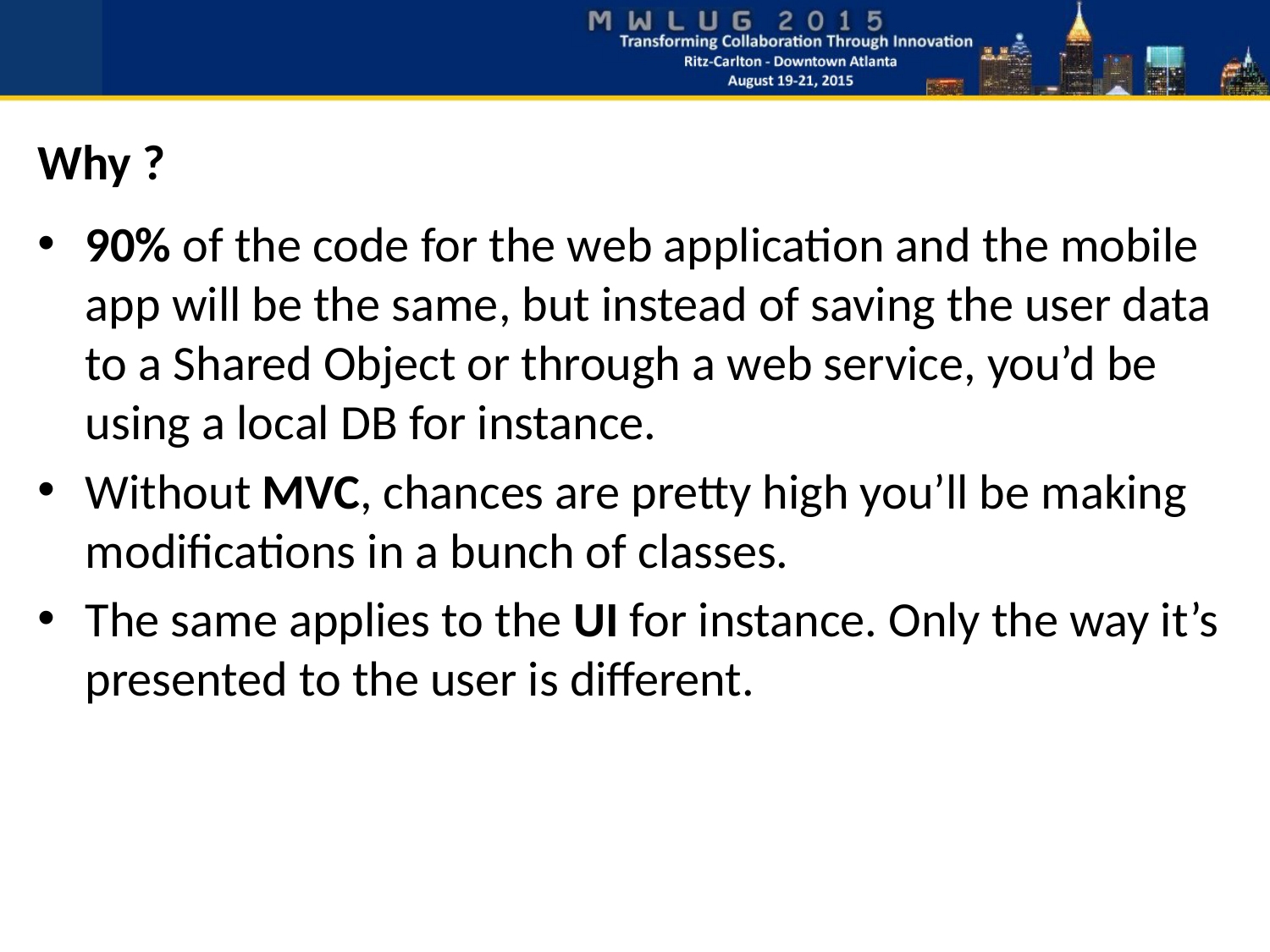

# Why ?
90% of the code for the web application and the mobile app will be the same, but instead of saving the user data to a Shared Object or through a web service, you’d be using a local DB for instance.
Without MVC, chances are pretty high you’ll be making modifications in a bunch of classes.
The same applies to the UI for instance. Only the way it’s presented to the user is different.